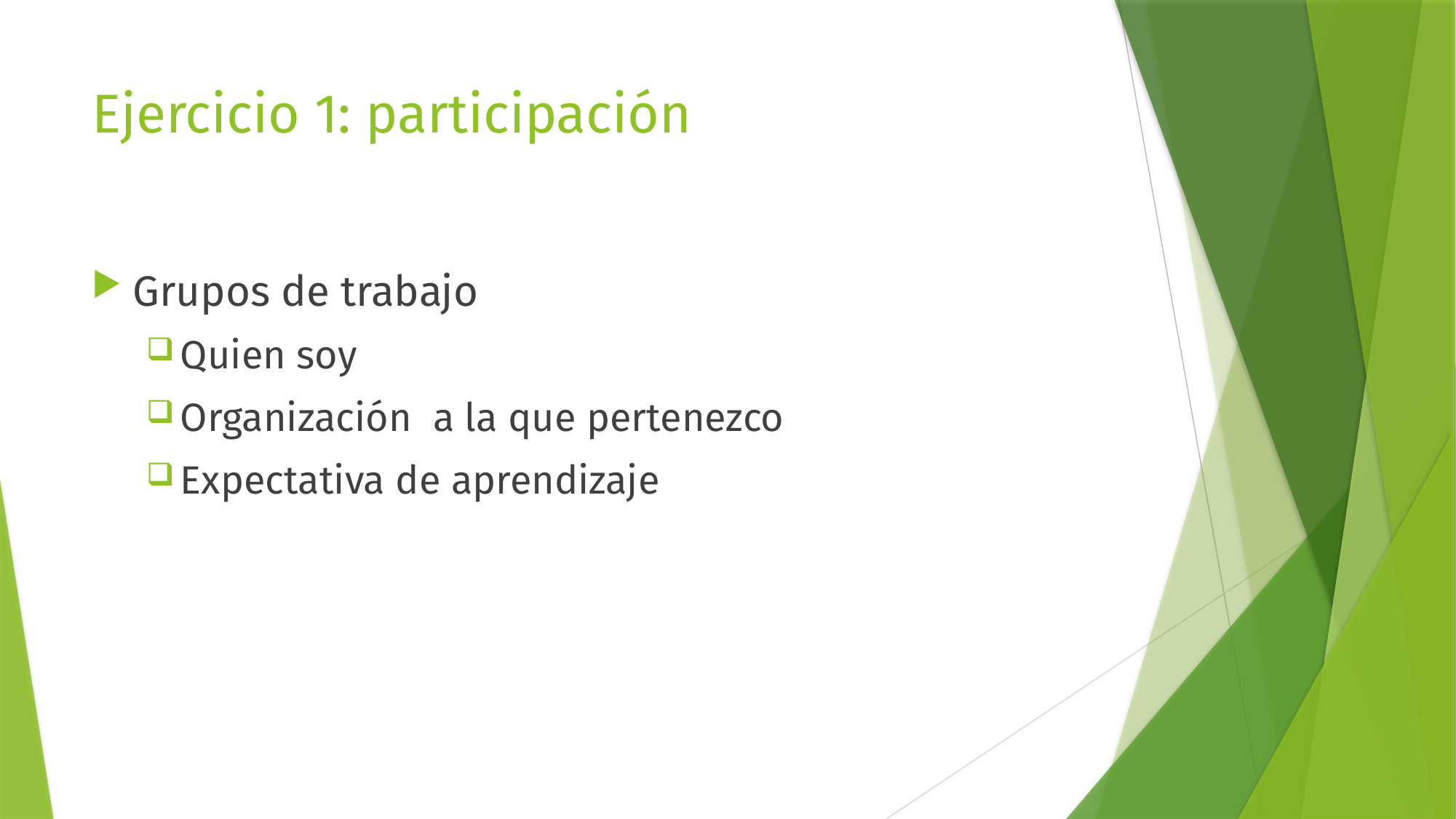

# Ejercicio 1: participación
Grupos de trabajo
Quien soy
Organización  a la que pertenezco
Expectativa de aprendizaje